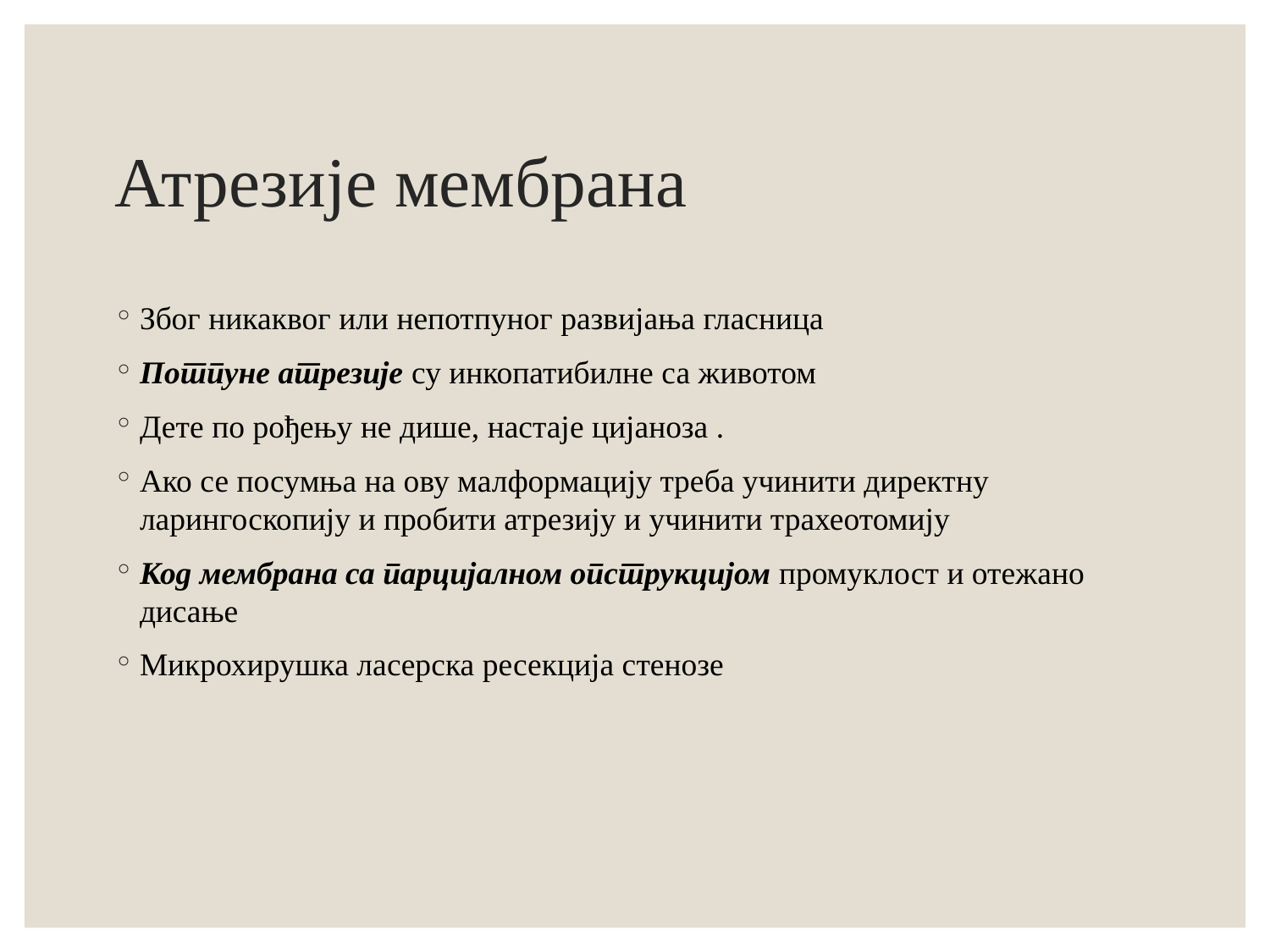

# Атрезије мембрана
Због никаквог или непотпуног развијања гласница
Потпуне атрезије су инкопатибилне са животом
Дете по рођењу не дише, настаје цијаноза .
Ако се посумња на ову малформацију треба учинити директну ларингоскопију и пробити атрезију и учинити трахеотомију
Код мембрана са парцијалном опструкцијом промуклост и отежано дисање
Микрохирушка ласерска ресекција стенозе